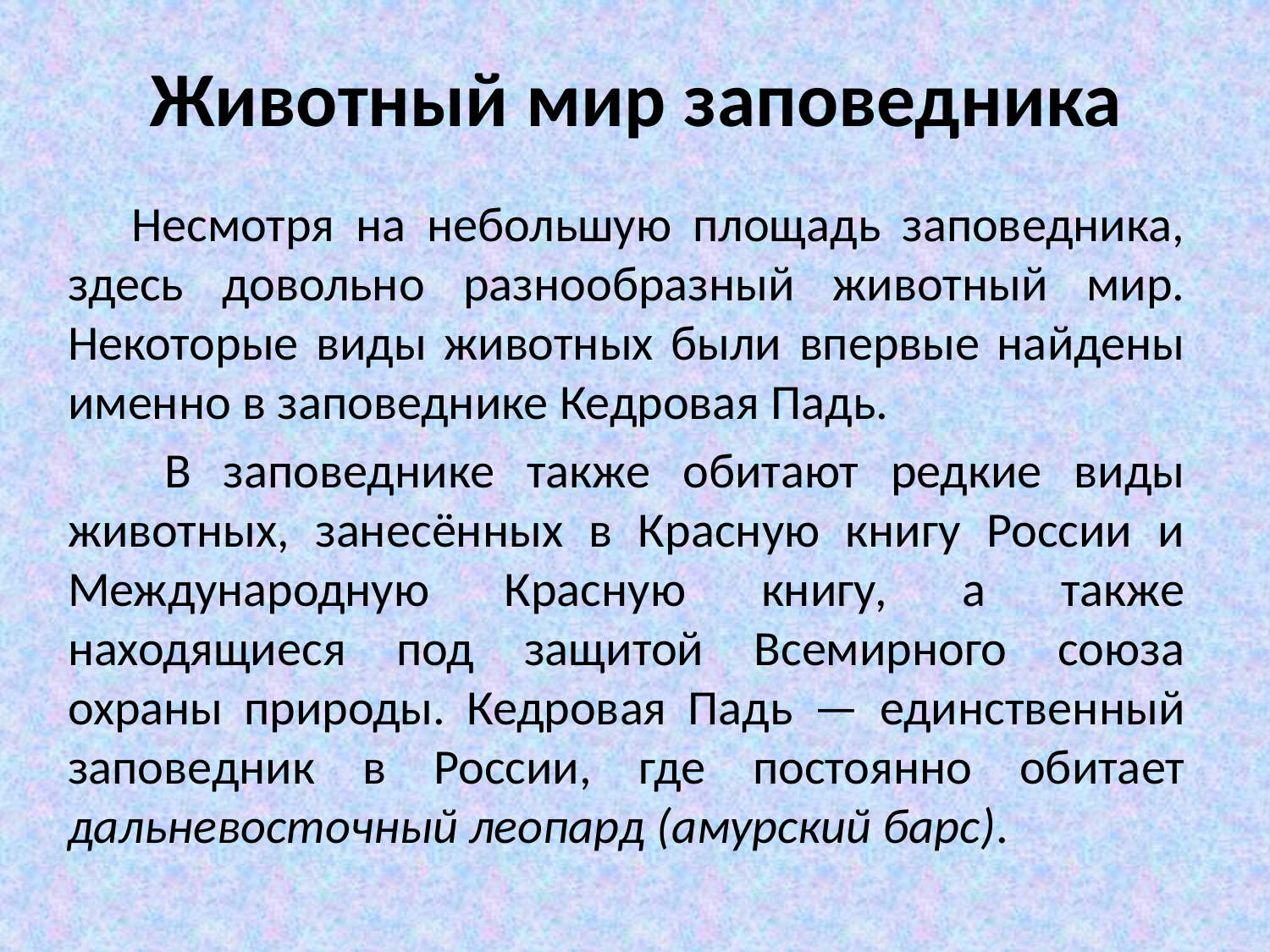

# Животный мир заповедника
   Несмотря на небольшую площадь заповедника, здесь довольно разнообразный животный мир. Некоторые виды животных были впервые найдены именно в заповеднике Кедровая Падь.
   В заповеднике также обитают редкие виды животных, занесённых в Красную книгу России и Международную Красную книгу, а также находящиеся под защитой Всемирного союза охраны природы. Кедровая Падь — единственный заповедник в России, где постоянно обитает дальневосточный леопард (амурский барс).